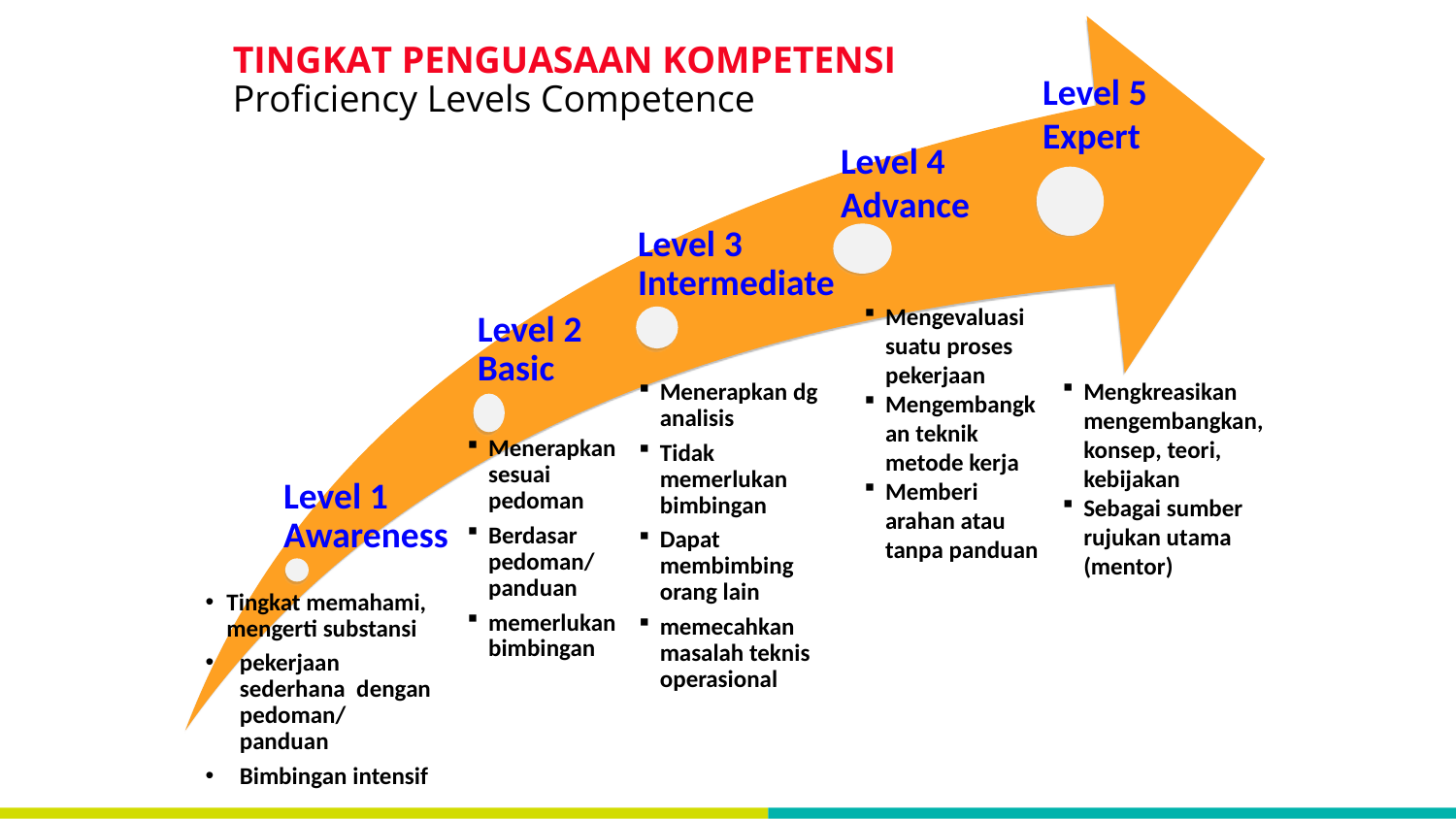

TINGKAT PENGUASAAN KOMPETENSI
Proficiency Levels Competence
Level 5          Expert
Level 4
Advance

Level 3  Intermediate
Mengevaluasi suatu proses pekerjaan
Mengembangkan teknik metode kerja
Memberi arahan atau tanpa panduan

Level 2       Basic
Mengkreasikan  mengembangkan, konsep, teori, kebijakan
Sebagai sumber rujukan utama  (mentor)
Menerapkan dg analisis
Tidak memerlukan bimbingan
Dapat membimbing orang lain
memecahkan masalah teknis operasional

Menerapkan sesuai pedoman
Berdasar pedoman/ panduan
memerlukan bimbingan

Level 1    Awareness

Tingkat memahami, mengerti substansi
pekerjaan sederhana  dengan pedoman/ panduan
Bimbingan intensif